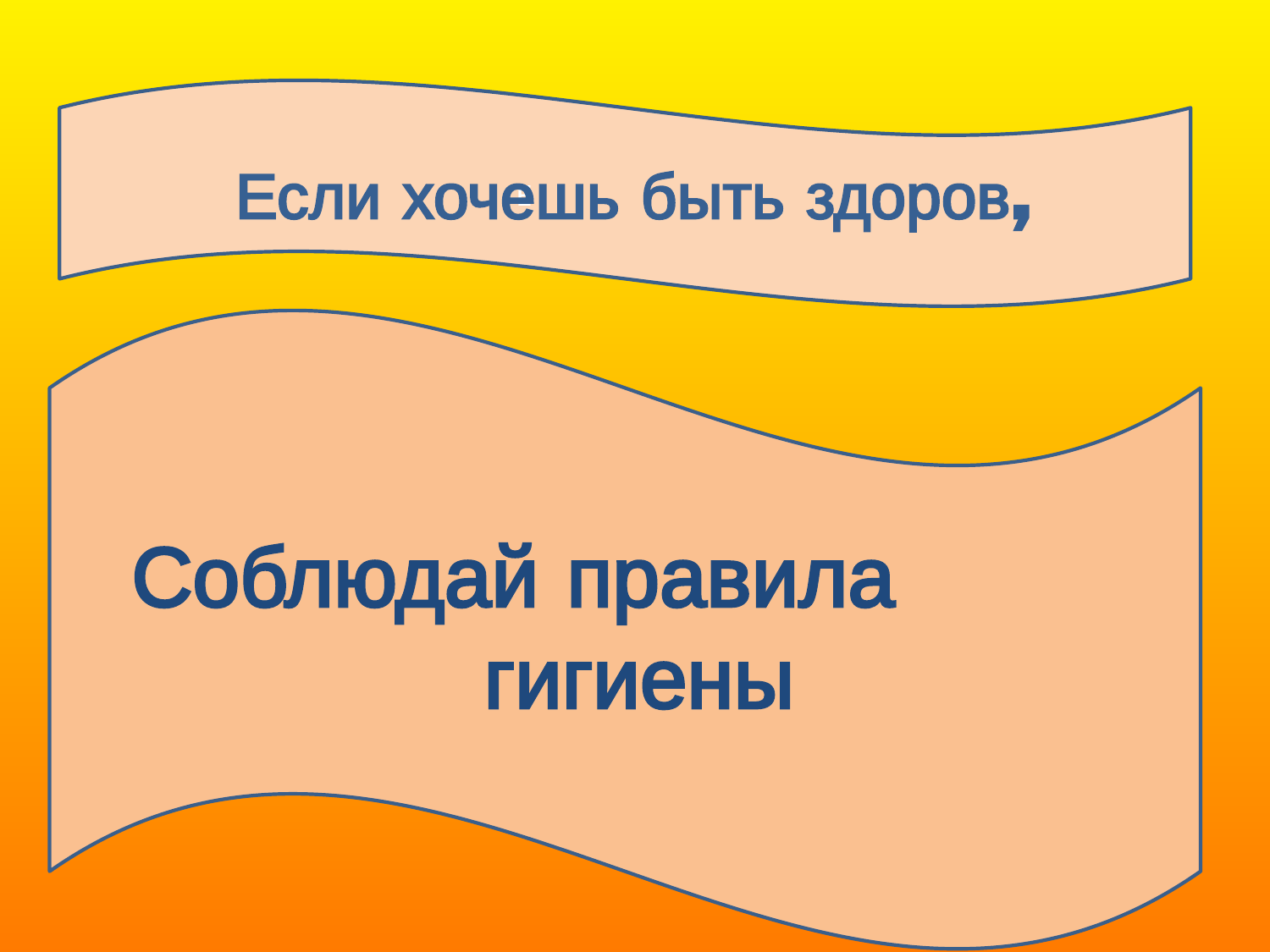

Е
Если хочешь быть здоров,

Соблюдай правила 		гигиены